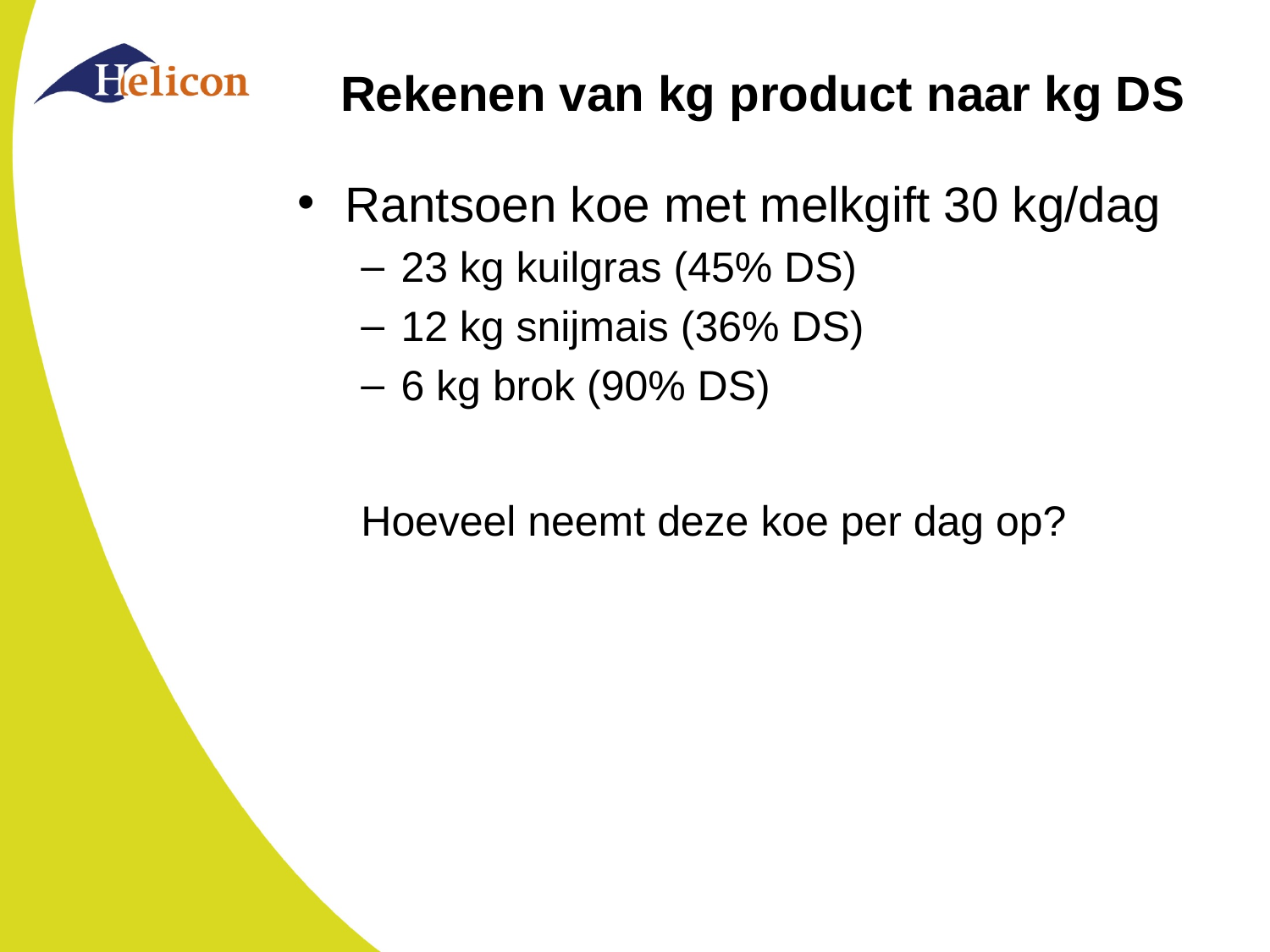

# Rekenen van kg product naar kg DS
Rantsoen koe met melkgift 30 kg/dag
23 kg kuilgras (45% DS)
12 kg snijmais (36% DS)
6 kg brok (90% DS)

Hoeveel neemt deze koe per dag op?